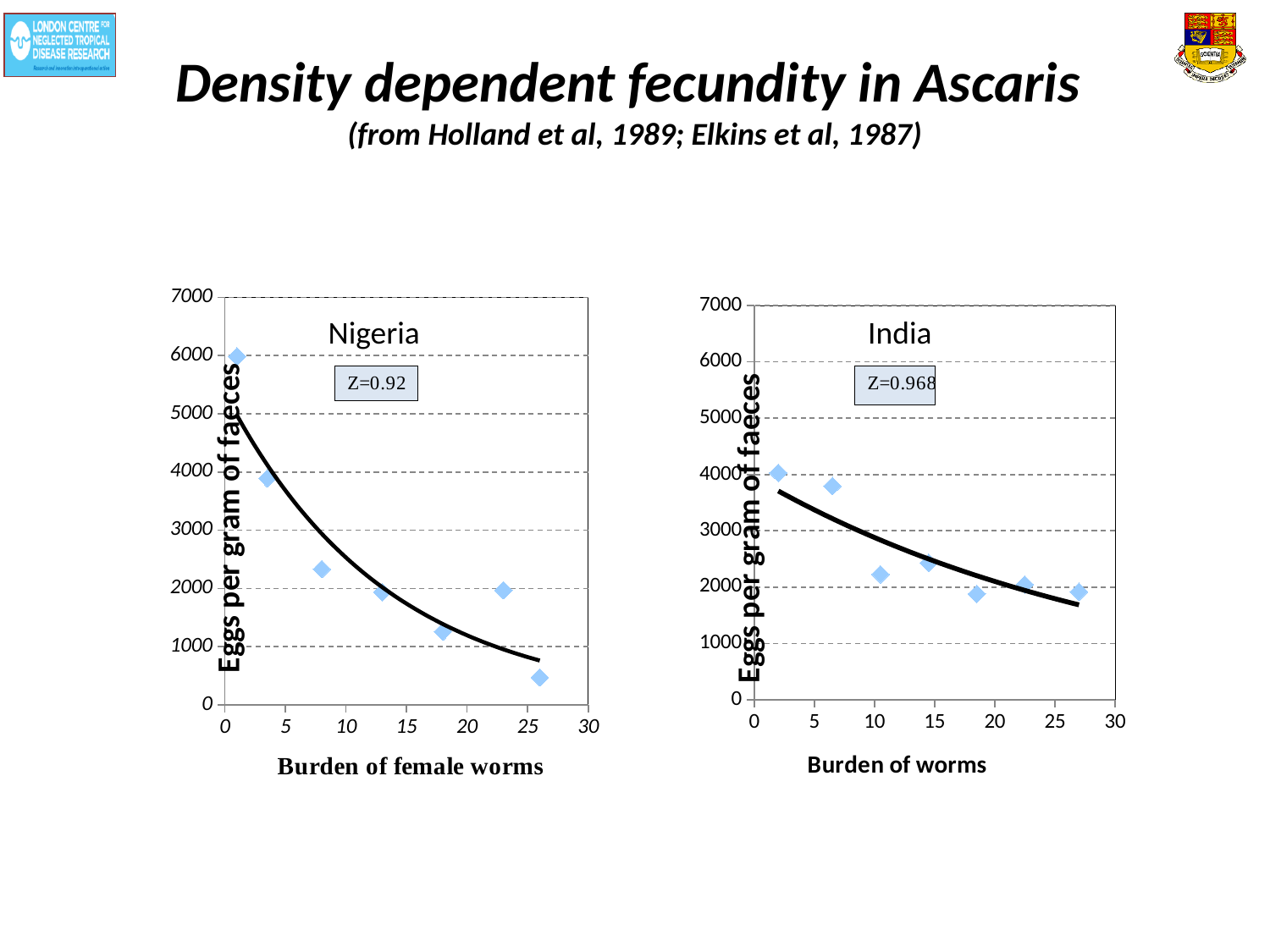

# Density dependent fecundity in Ascaris (from Holland et al, 1989; Elkins et al, 1987)

### Chart

| Category | Y-Values |
|---|---|

### Chart

| Category | Y-Values |
|---|---|
Nigeria
India